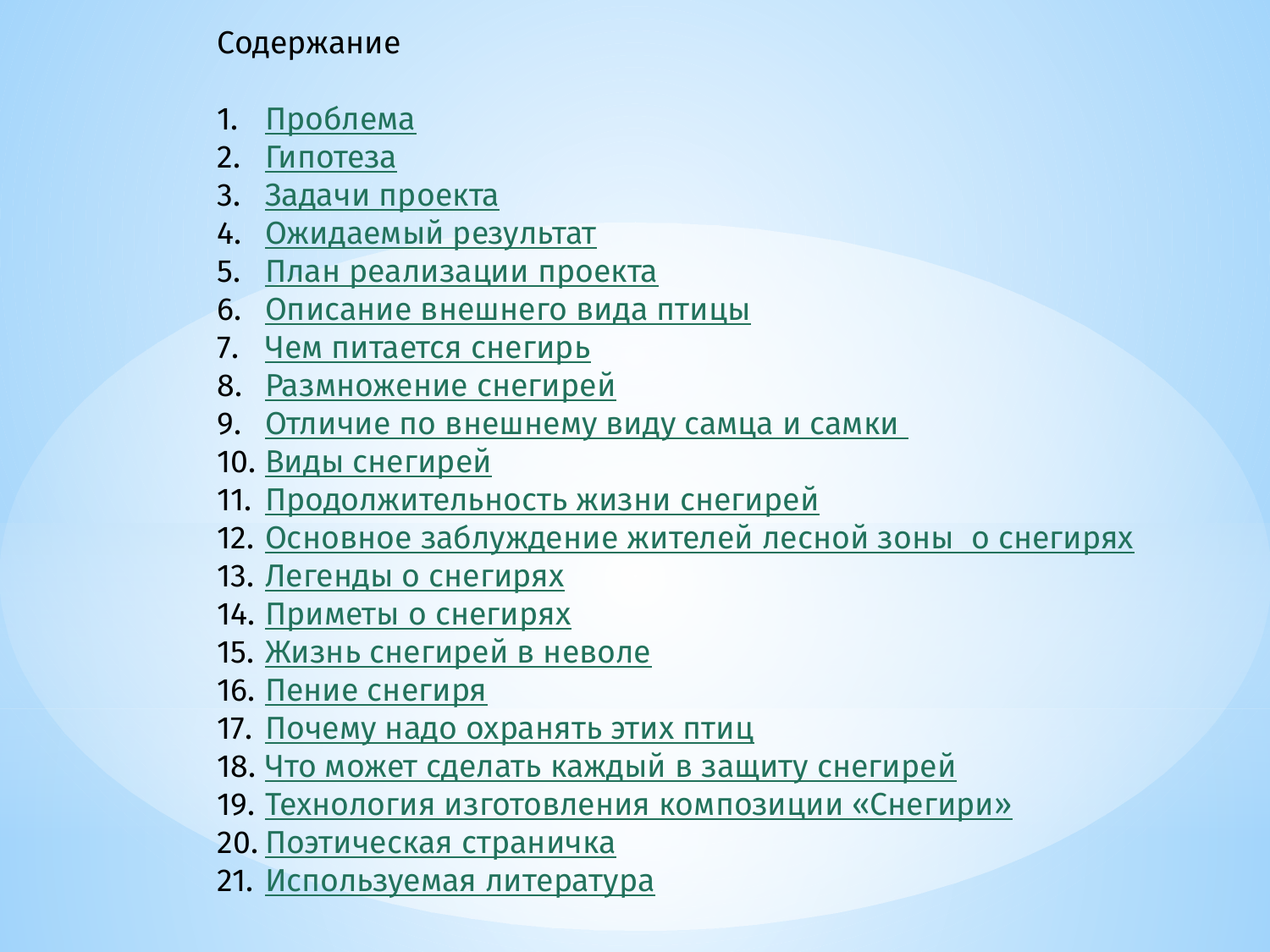

Содержание

Проблема
Гипотеза
Задачи проекта
Ожидаемый результат
План реализации проекта
Описание внешнего вида птицы
Чем питается снегирь
Размножение снегирей
Отличие по внешнему виду самца и самки
Виды снегирей
Продолжительность жизни снегирей
Основное заблуждение жителей лесной зоны  о снегирях
Легенды о снегирях
Приметы о снегирях
Жизнь снегирей в неволе
Пение снегиря
Почему надо охранять этих птиц
Что может сделать каждый в защиту снегирей
Технология изготовления композиции «Снегири»
Поэтическая страничка
Используемая литература